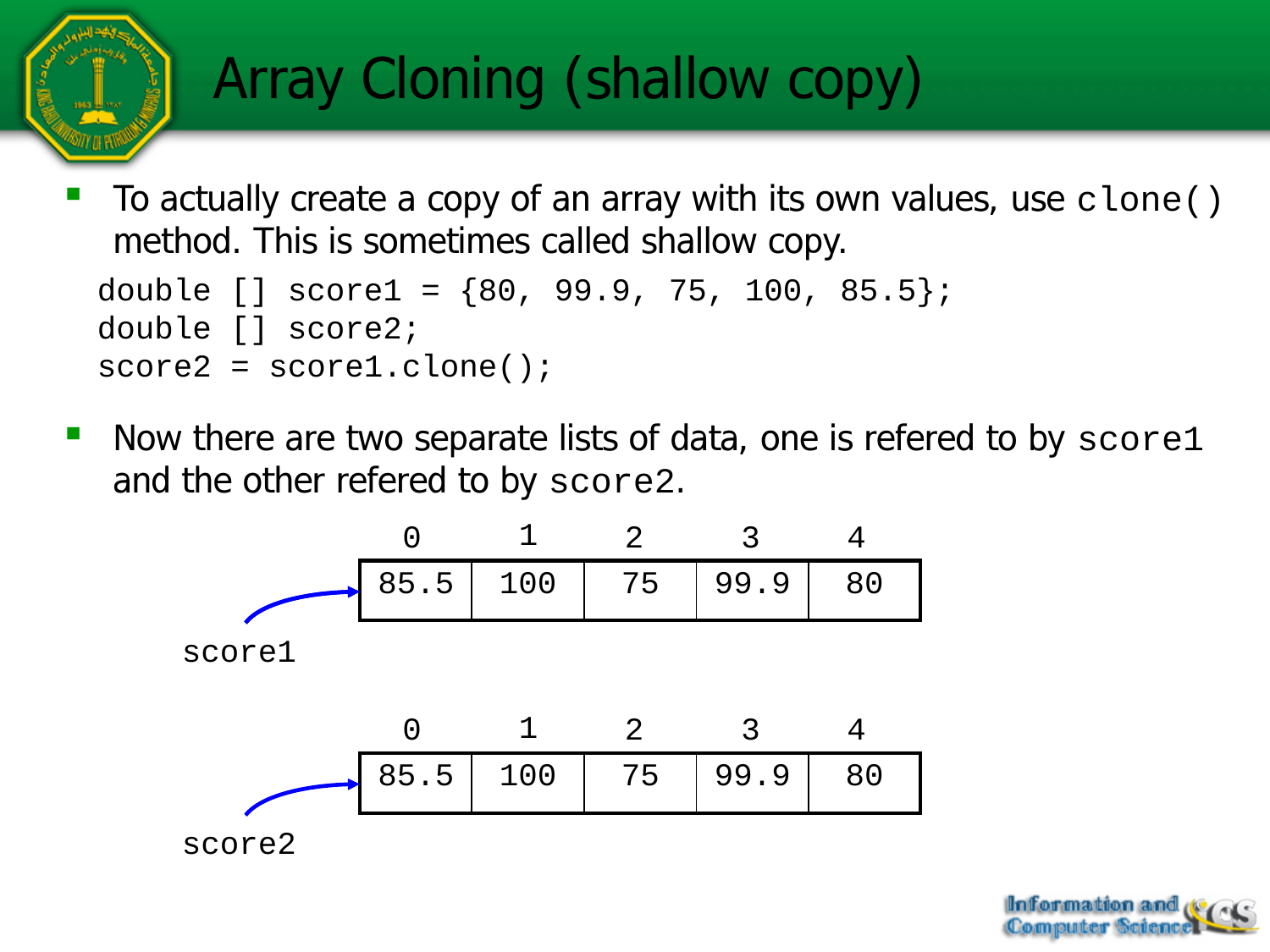

# Array Cloning (shallow copy)
To actually create a copy of an array with its own values, use clone() method. This is sometimes called shallow copy.

Now there are two separate lists of data, one is refered to by score1 and the other refered to by score2.

double [] score1 = {80, 99.9, 75, 100, 85.5};
double [] score2;
score2 = score1.clone();
1
0
2
3
4

| 85.5 | 100 | 75 | 99.9 | 80 |
| --- | --- | --- | --- | --- |
score1
1
0
2
3
4

| 85.5 | 100 | 75 | 99.9 | 80 |
| --- | --- | --- | --- | --- |
score2